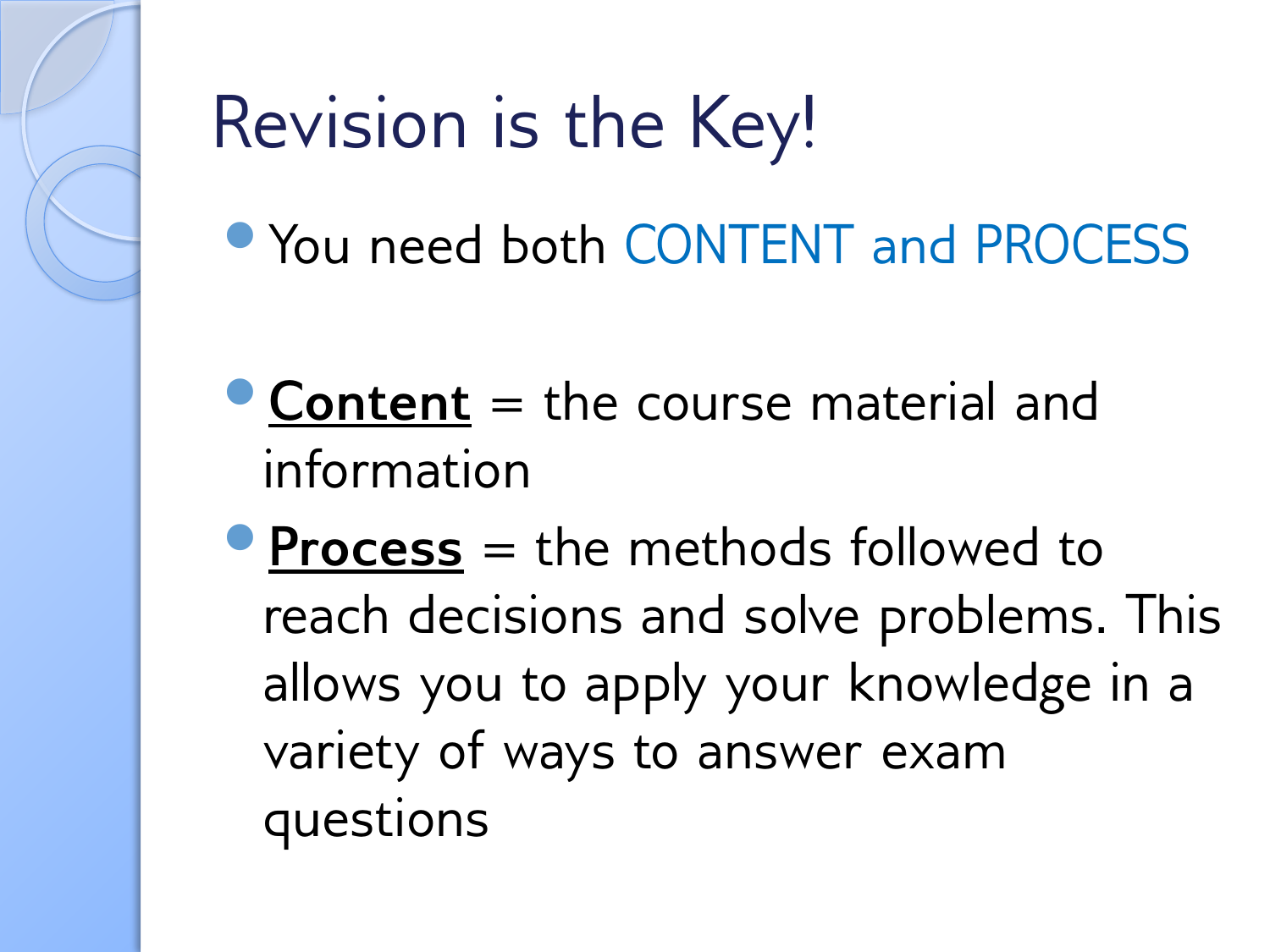

# Revision is the Key!
You need both CONTENT and PROCESS

Content = the course material and information
Process = the methods followed to reach decisions and solve problems. This allows you to apply your knowledge in a variety of ways to answer exam questions